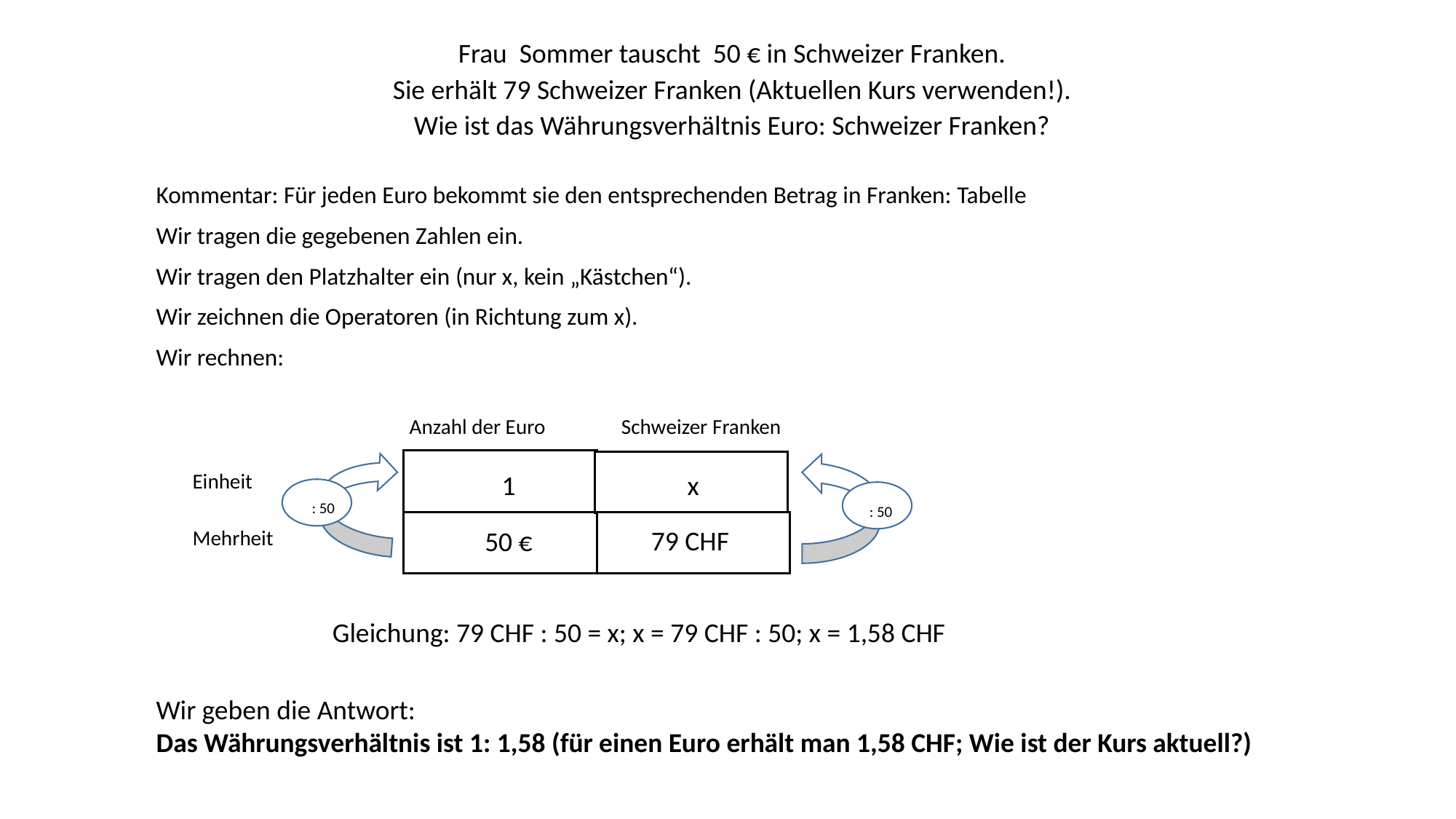

# Frau  Sommer tauscht  50 € in Schweizer Franken. Sie erhält 79 Schweizer Franken (Aktuellen Kurs verwenden!). Wie ist das Währungsverhältnis Euro: Schweizer Franken?
Kommentar: Für jeden Euro bekommt sie den entsprechenden Betrag in Franken: Tabelle
Wir tragen die gegebenen Zahlen ein.
Wir tragen den Platzhalter ein (nur x, kein „Kästchen“).

Wir zeichnen die Operatoren (in Richtung zum x).
Wir rechnen:
Anzahl der Euro
Schweizer Franken

Einheit
1
 x

 : 50

 : 50

79 CHF
Mehrheit
50 €
Gleichung: 79 CHF : 50 = x; x = 79 CHF : 50; x = 1,58 CHF
Wir geben die Antwort:
Das Währungsverhältnis ist 1: 1,58 (für einen Euro erhält man 1,58 CHF; Wie ist der Kurs aktuell?)